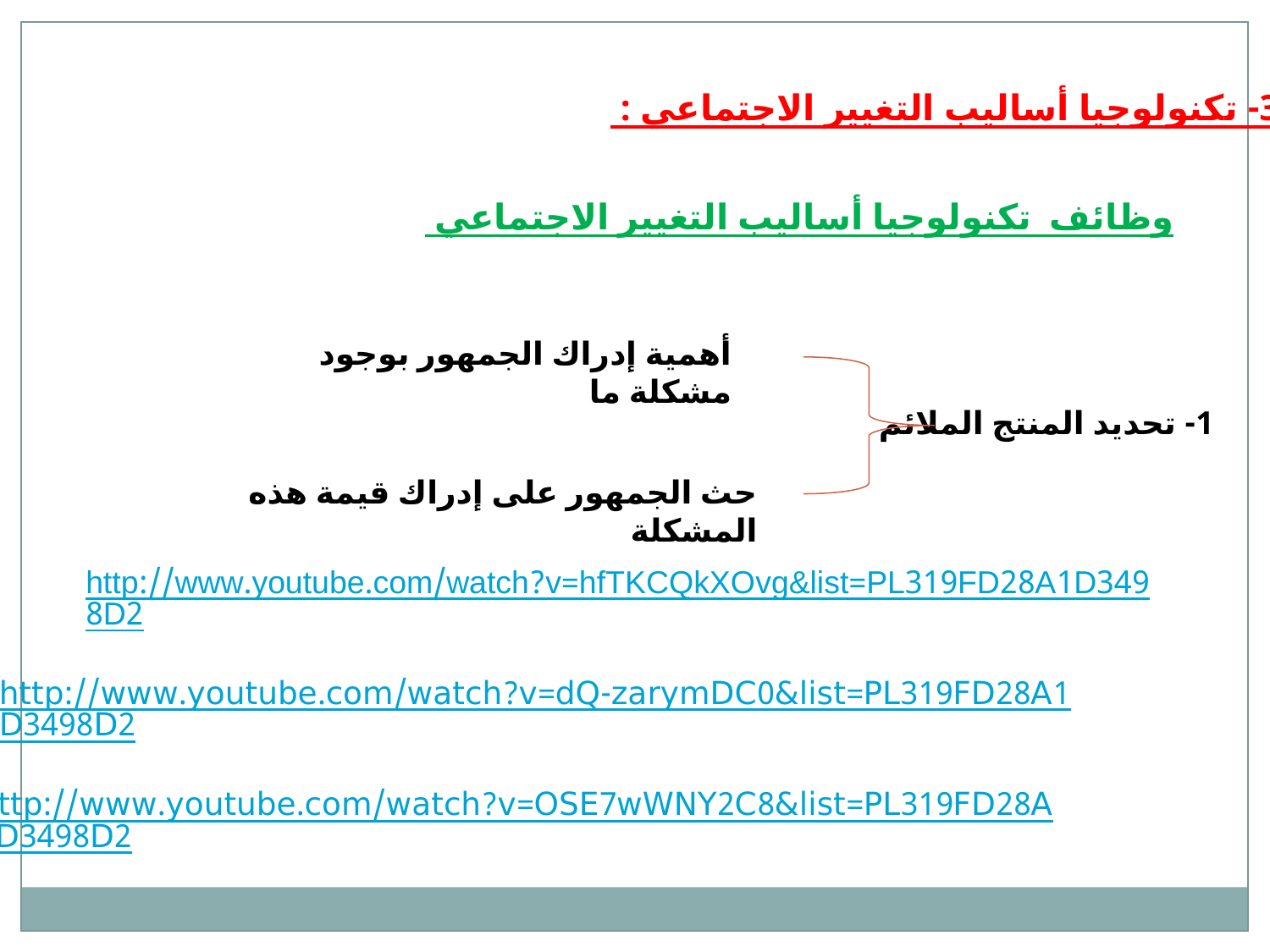

3- تكنولوجيا أساليب التغيير الاجتماعي :
وظائف  تكنولوجيا أساليب التغيير الاجتماعي
أهمية إدراك الجمهور بوجود مشكلة ما

1- تحديد المنتج الملائم
حث الجمهور على إدراك قيمة هذه المشكلة

http://www.youtube.com/watch?v=hfTKCQkXOvg&list=PL319FD28A1D3498D2

http://www.youtube.com/watch?v=dQ-zarymDC0&list=PL319FD28A1D3498D2

http://www.youtube.com/watch?v=OSE7wWNY2C8&list=PL319FD28A1D3498D2